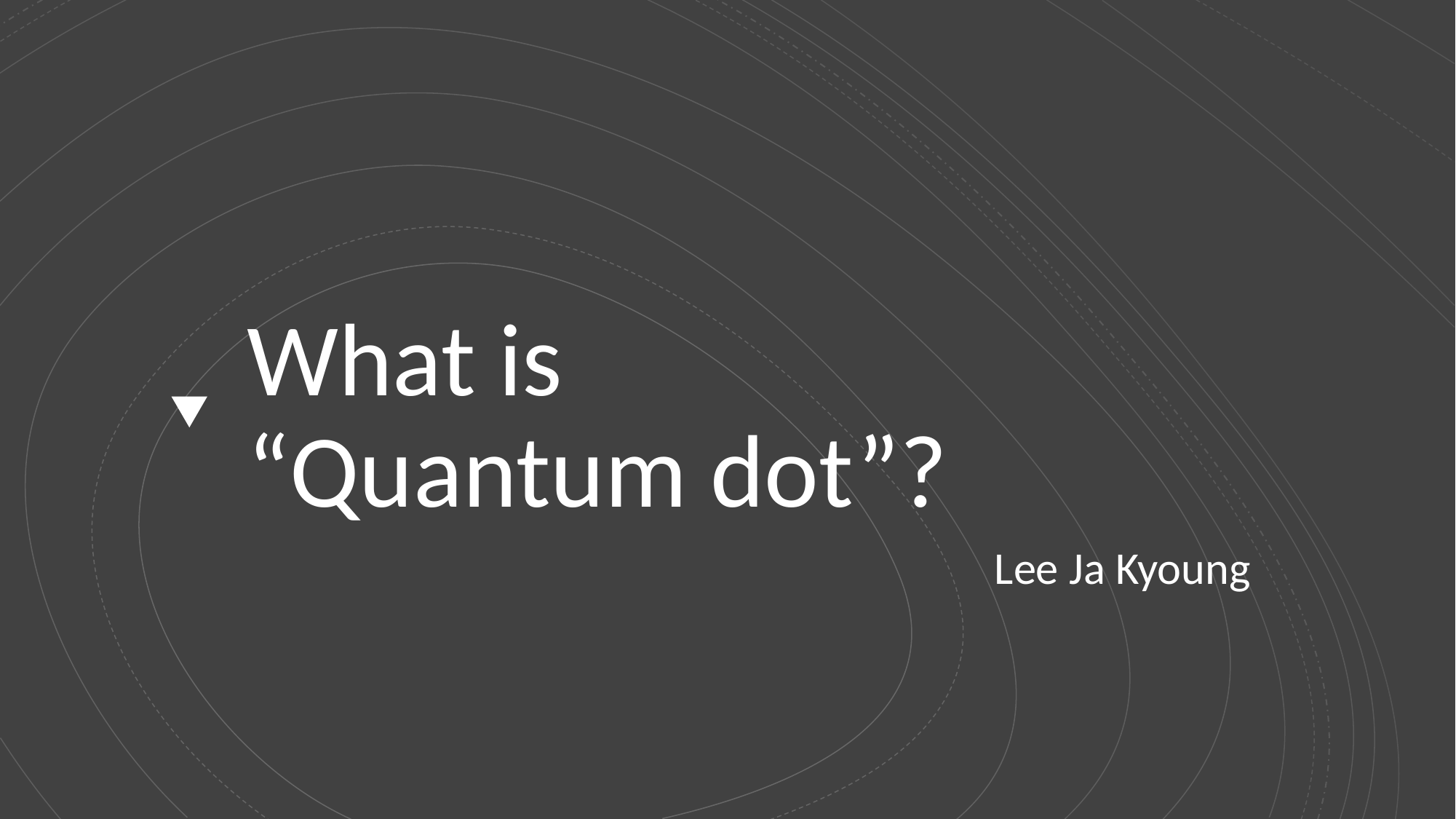

# What is
“Quantum dot”?

Lee Ja Kyoung